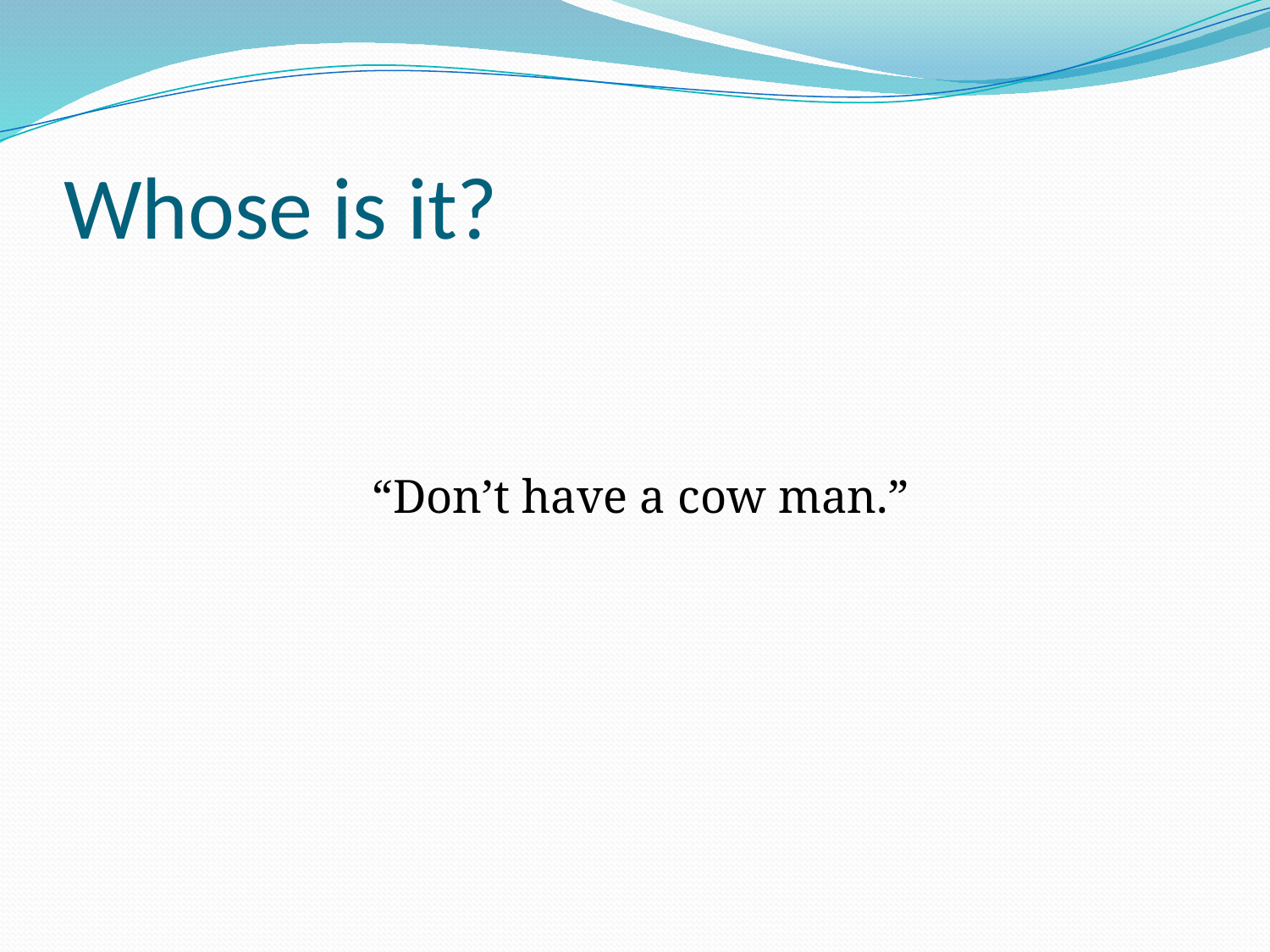

# Whose is it?

 “Don’t have a cow man.”